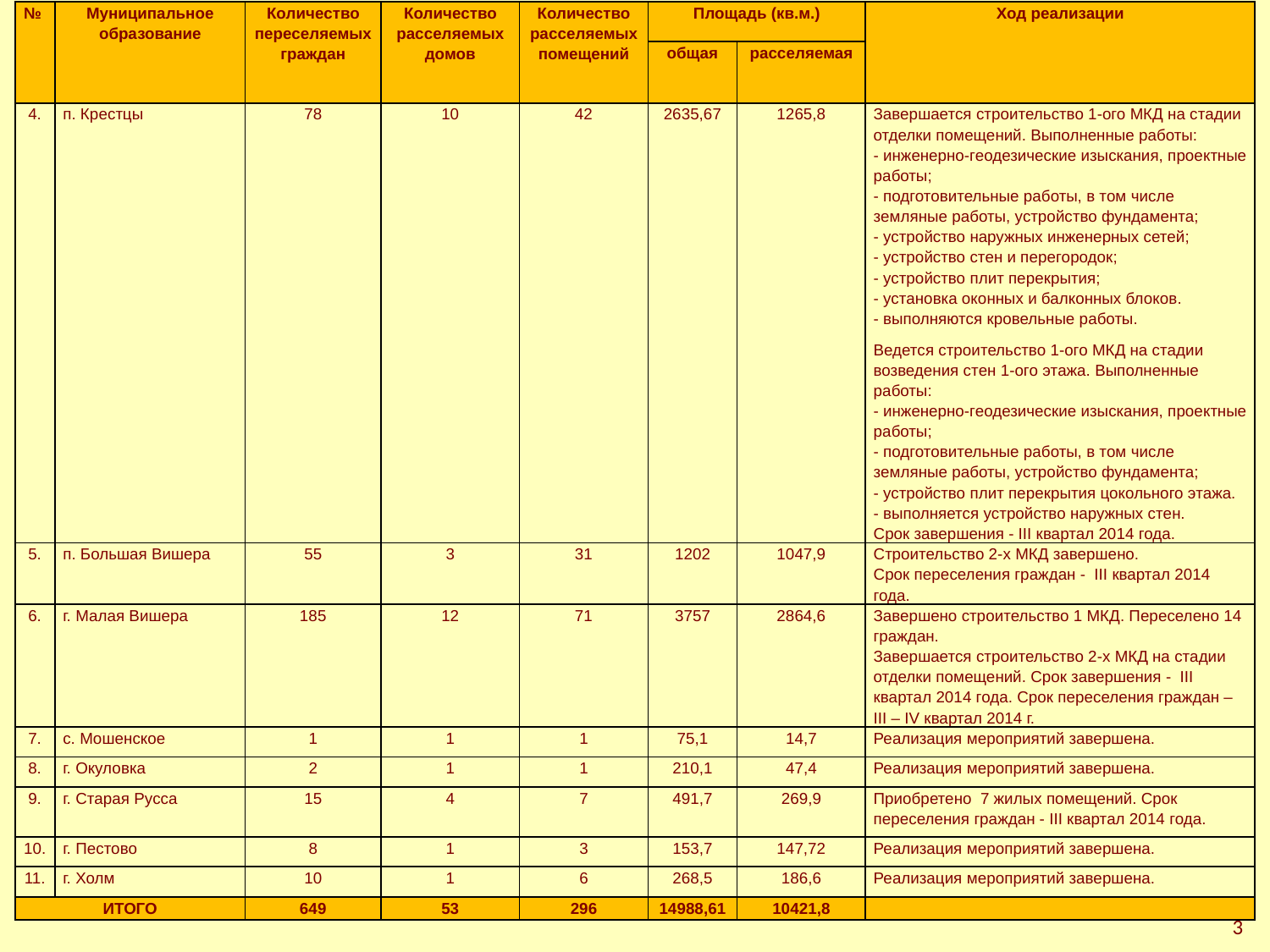

| № | Муниципальное образование | Количество переселяемых граждан | Количество расселяемых домов | Количество расселяемых помещений | Площадь (кв.м.) |  | Ход реализации |
| --- | --- | --- | --- | --- | --- | --- | --- |
|  |  |  |  |  | общая | расселяемая |  |
| 4. | п. Крестцы | 78 | 10 | 42 | 2635,67 | 1265,8 | Завершается строительство 1-ого МКД на стадии отделки помещений. Выполненные работы: - инженерно-геодезические изыскания, проектные работы; - подготовительные работы, в том числе земляные работы, устройство фундамента; - устройство наружных инженерных сетей; - устройство стен и перегородок; - устройство плит перекрытия; - установка оконных и балконных блоков. - выполняются кровельные работы. Ведется строительство 1-ого МКД на стадии возведения стен 1-ого этажа. Выполненные работы: - инженерно-геодезические изыскания, проектные работы; - подготовительные работы, в том числе земляные работы, устройство фундамента; - устройство плит перекрытия цокольного этажа. - выполняется устройство наружных стен. Срок завершения - III квартал 2014 года. |
| 5. | п. Большая Вишера | 55 | 3 | 31 | 1202 | 1047,9 | Строительство 2-х МКД завершено. Срок переселения граждан - III квартал 2014 года. |
| 6. | г. Малая Вишера | 185 | 12 | 71 | 3757 | 2864,6 | Завершено строительство 1 МКД. Переселено 14 граждан. Завершается строительство 2-х МКД на стадии отделки помещений. Срок завершения - III квартал 2014 года. Срок переселения граждан – III – IV квартал 2014 г. |
| 7. | с. Мошенское | 1 | 1 | 1 | 75,1 | 14,7 | Реализация мероприятий завершена. |
| 8. | г. Окуловка | 2 | 1 | 1 | 210,1 | 47,4 | Реализация мероприятий завершена. |
| 9. | г. Старая Русса | 15 | 4 | 7 | 491,7 | 269,9 | Приобретено 7 жилых помещений. Срок переселения граждан - III квартал 2014 года. |
| 10. | г. Пестово | 8 | 1 | 3 | 153,7 | 147,72 | Реализация мероприятий завершена. |
| 11. | г. Холм | 10 | 1 | 6 | 268,5 | 186,6 | Реализация мероприятий завершена. |
| ИТОГО |  | 649 | 53 | 296 | 14988,61 | 10421,8 |  |
3